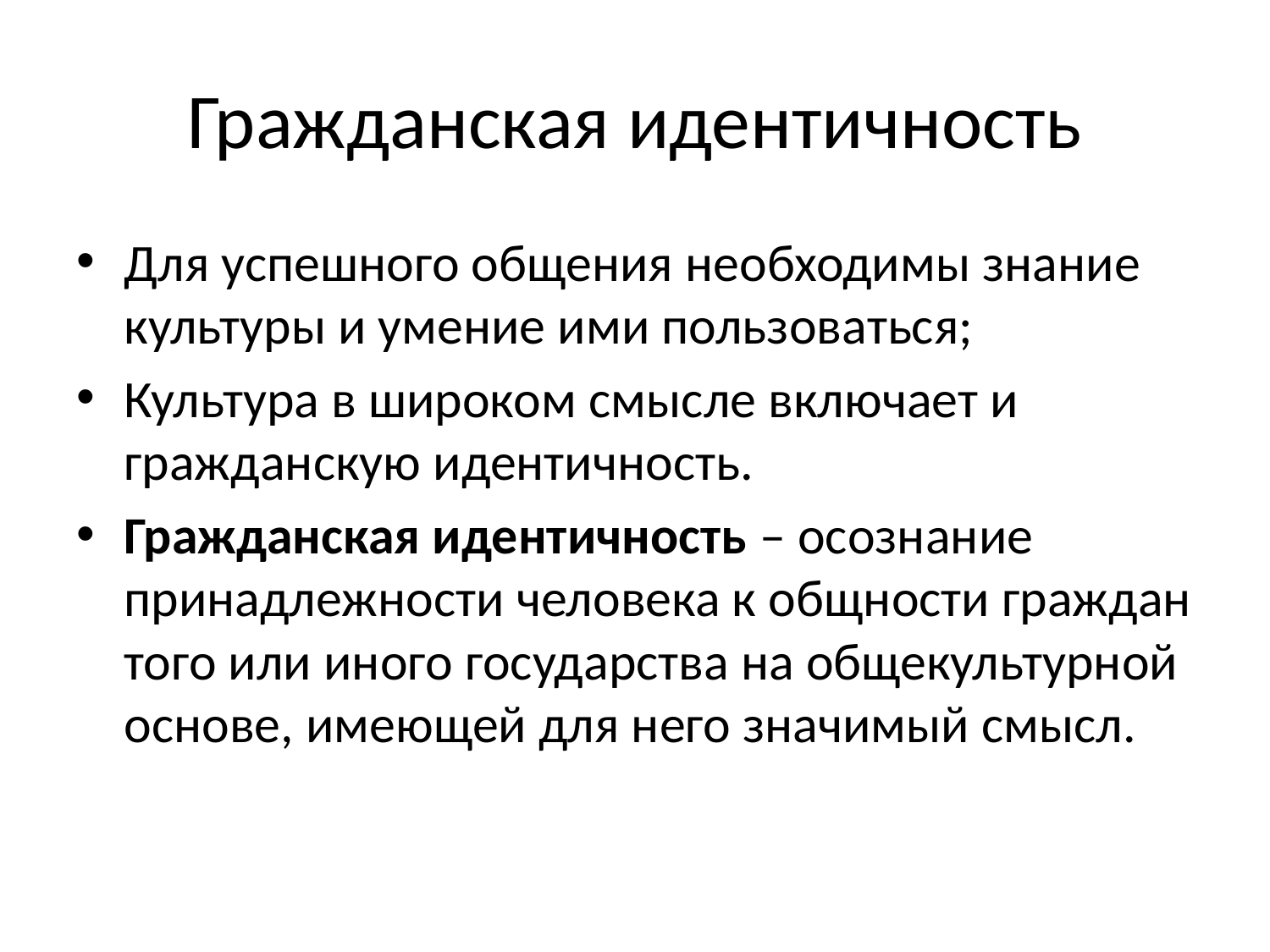

# Гражданская идентичность
Для успешного общения необходимы знание культуры и умение ими пользоваться;
Культура в широком смысле включает и гражданскую идентичность.
Гражданская идентичность – осознание принадлежности человека к общности граждан того или иного государства на общекультурной основе, имеющей для него значимый смысл.